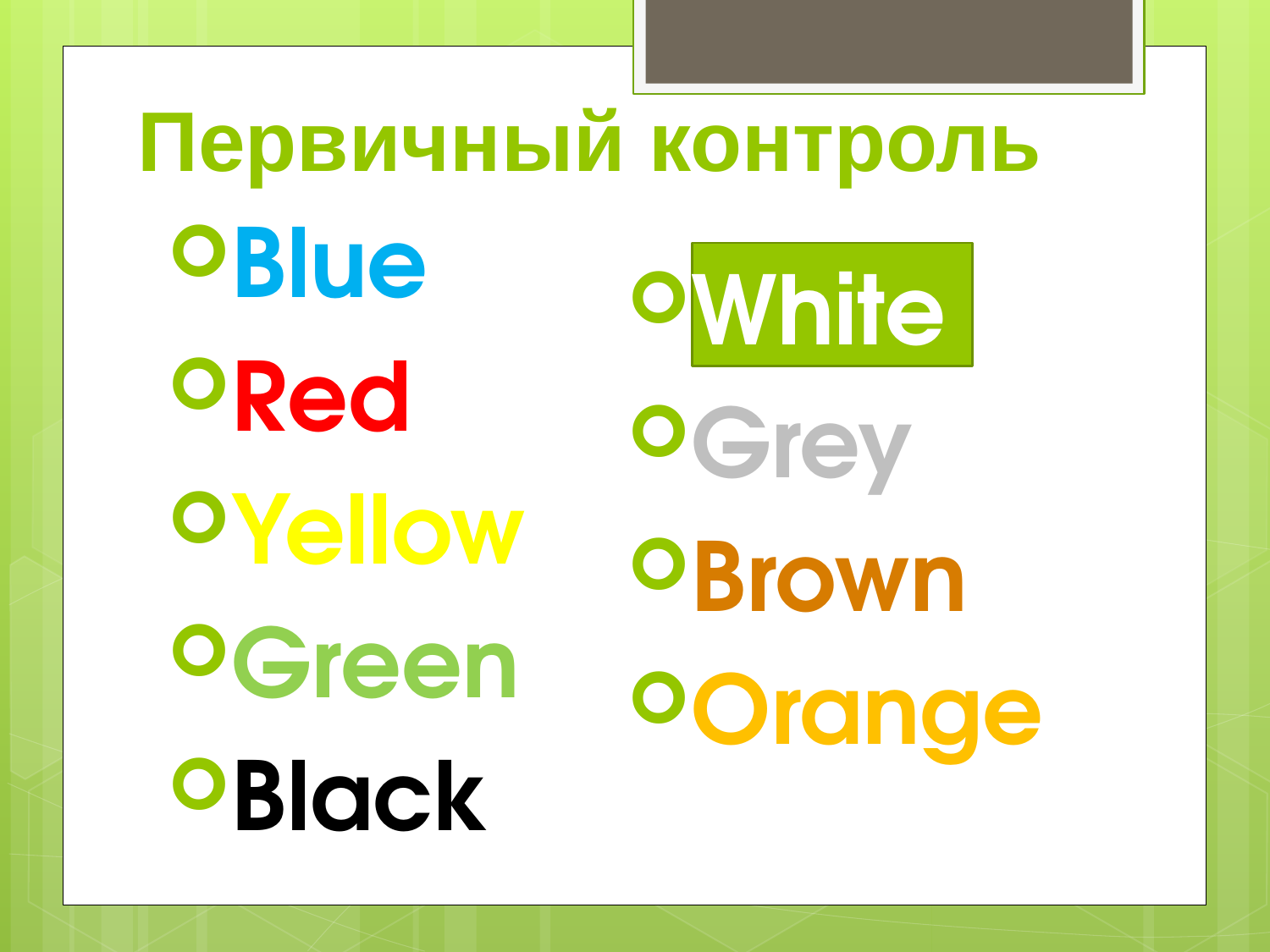

# Первичный контроль
Blue
Red
Yellow
Green
Black
White
Grey
Brown
Orange